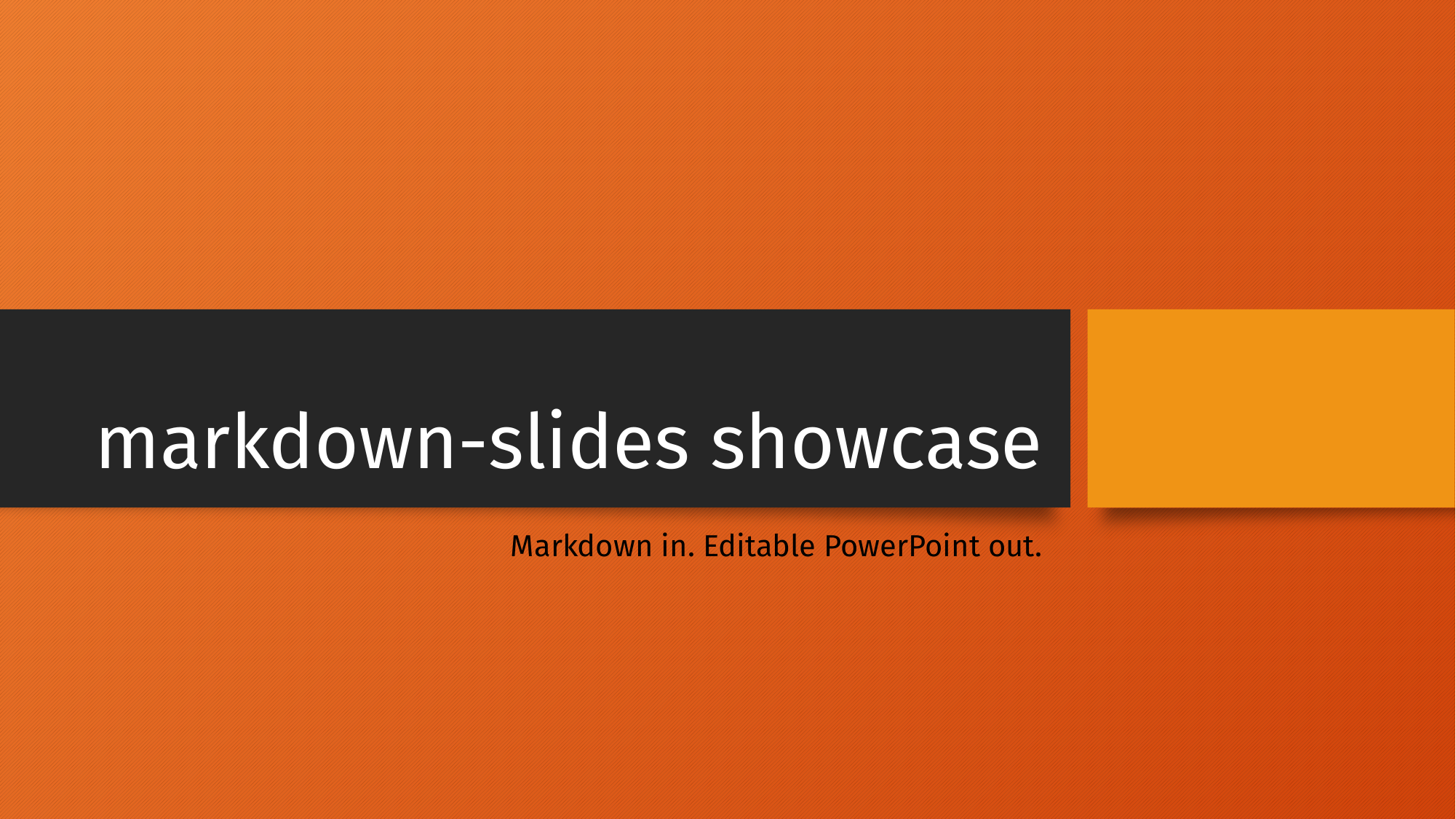

# markdown-slides showcase
Markdown in. Editable PowerPoint out.